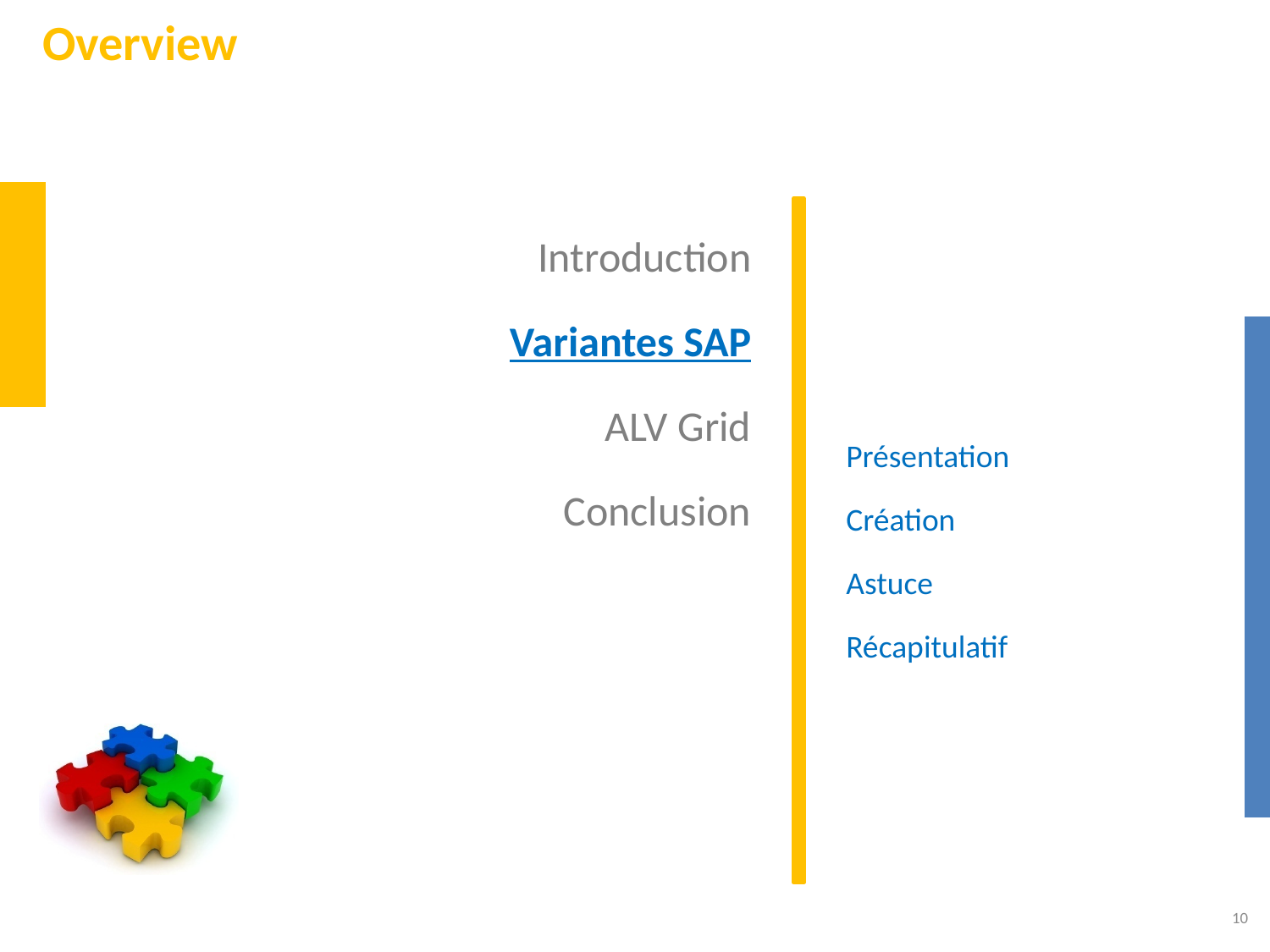

# Overview
Introduction
Variantes SAP
ALV Grid
Conclusion
Présentation
Création
Astuce
Récapitulatif
10